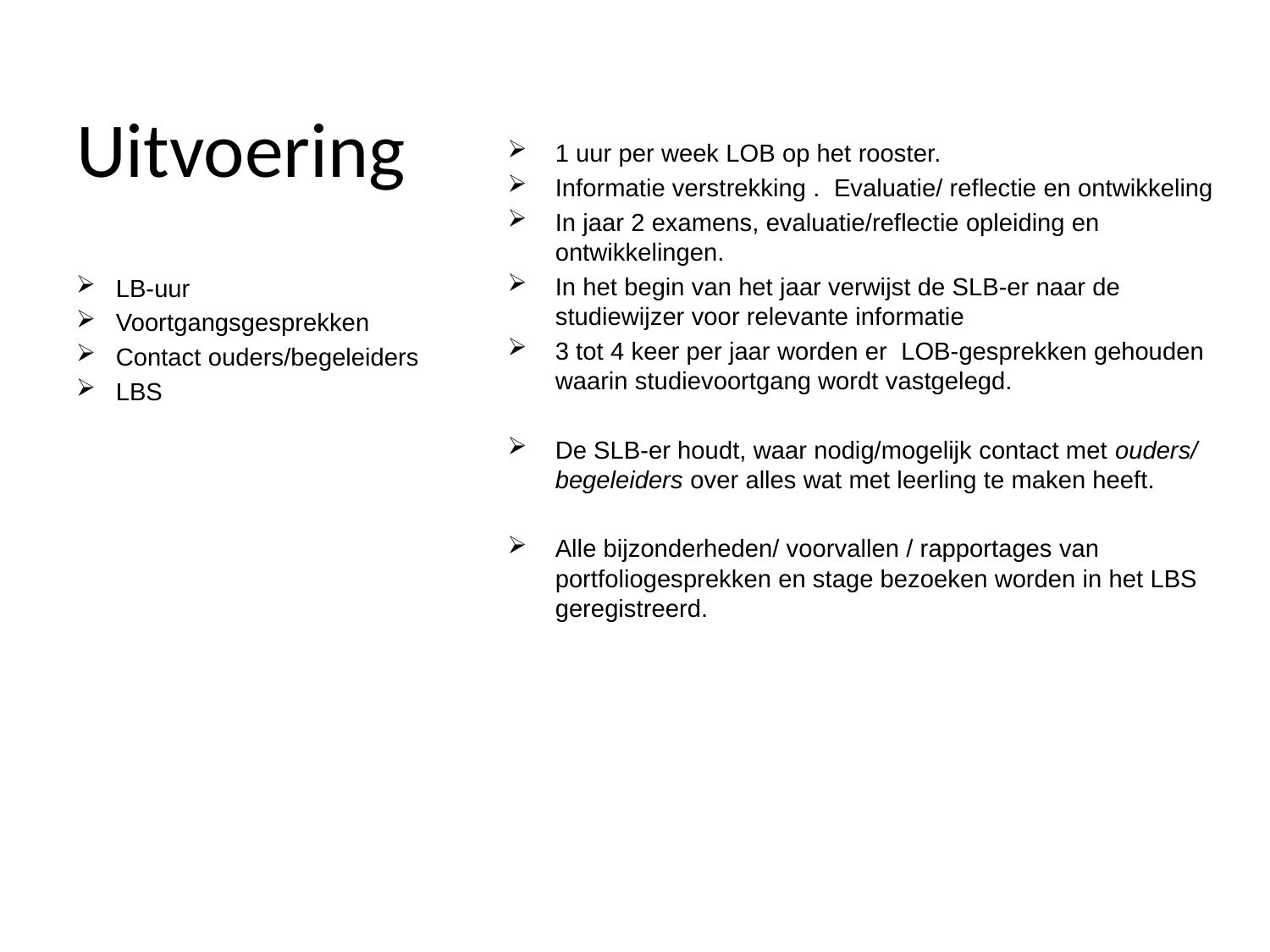

# Uitvoering

1 uur per week LOB op het rooster.
Informatie verstrekking .  Evaluatie/ reflectie en ontwikkeling
In jaar 2 examens, evaluatie/reflectie opleiding en ontwikkelingen.
In het begin van het jaar verwijst de SLB-er naar de studiewijzer voor relevante informatie
3 tot 4 keer per jaar worden er  LOB-gesprekken gehouden waarin studievoortgang wordt vastgelegd.

De SLB-er houdt, waar nodig/mogelijk contact met ouders/ begeleiders over alles wat met leerling te maken heeft.

Alle bijzonderheden/ voorvallen / rapportages van portfoliogesprekken en stage bezoeken worden in het LBS geregistreerd.

LB-uur
Voortgangsgesprekken
Contact ouders/begeleiders
LBS